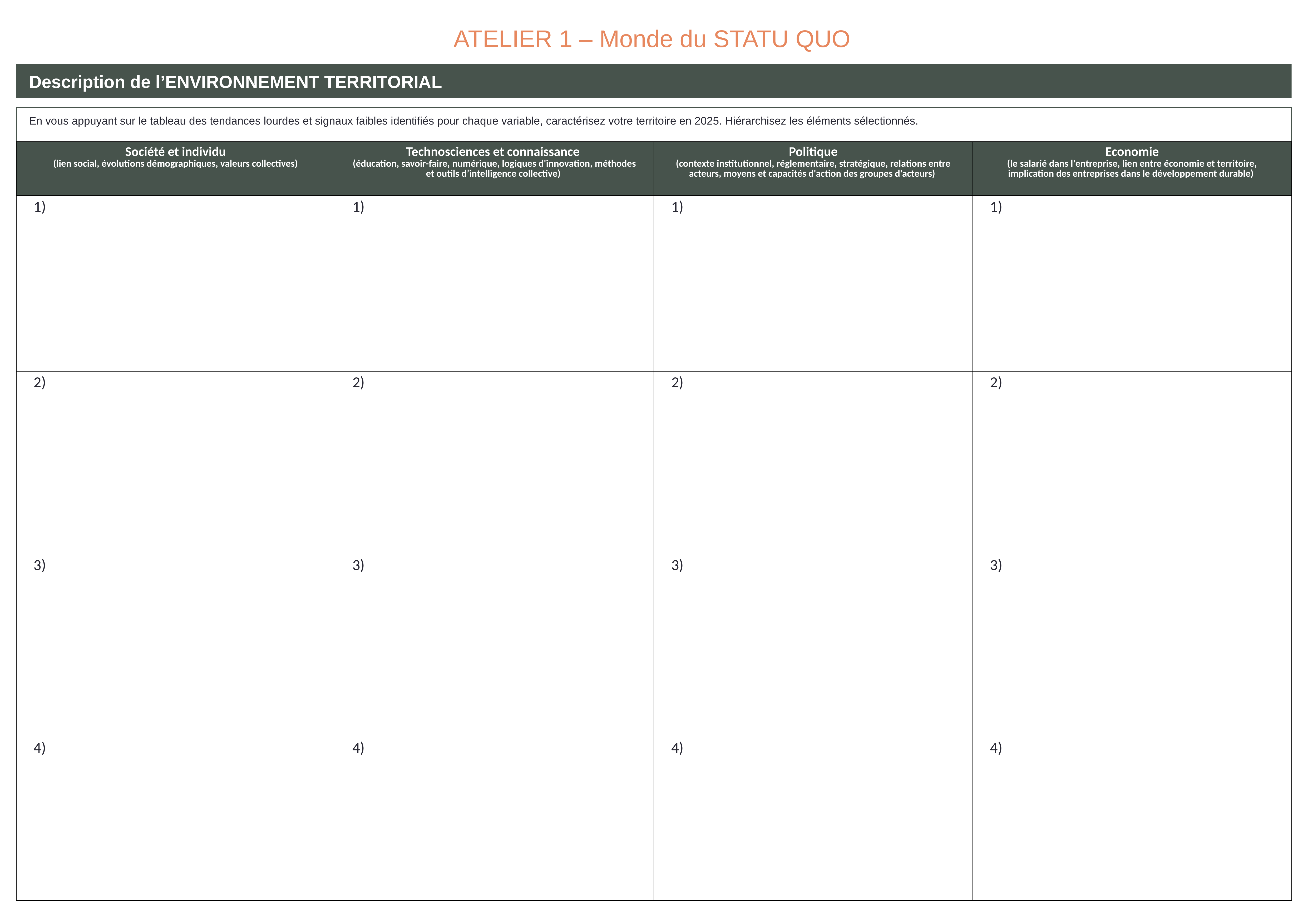

# ATELIER 1 – Monde du STATU QUO
Description de l’ENVIRONNEMENT TERRITORIAL
En vous appuyant sur le tableau des tendances lourdes et signaux faibles identifiés pour chaque variable, caractérisez votre territoire en 2025. Hiérarchisez les éléments sélectionnés.
| Société et individu (lien social, évolutions démographiques, valeurs collectives) | Technosciences et connaissance (éducation, savoir-faire, numérique, logiques d'innovation, méthodes et outils d’intelligence collective) | Politique (contexte institutionnel, réglementaire, stratégique, relations entre acteurs, moyens et capacités d'action des groupes d'acteurs) | Economie (le salarié dans l'entreprise, lien entre économie et territoire, implication des entreprises dans le développement durable) |
| --- | --- | --- | --- |
| 1) | 1) | 1) | 1) |
| 2) | 2) | 2) | 2) |
| 3) | 3) | 3) | 3) |
| 4) | 4) | 4) | 4) |